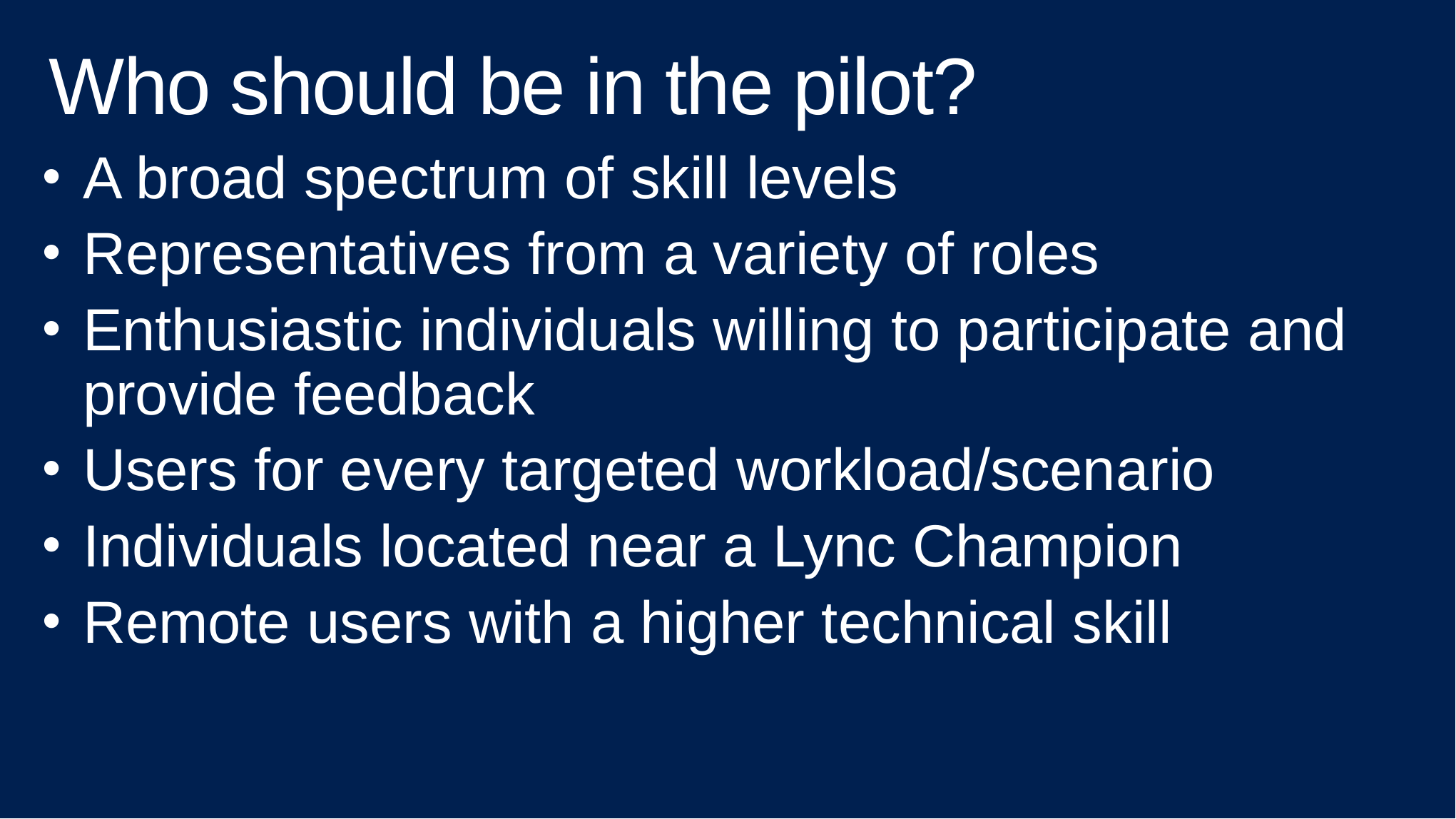

# Who should be in the pilot?
A broad spectrum of skill levels
Representatives from a variety of roles
Enthusiastic individuals willing to participate and provide feedback
Users for every targeted workload/scenario
Individuals located near a Lync Champion
Remote users with a higher technical skill